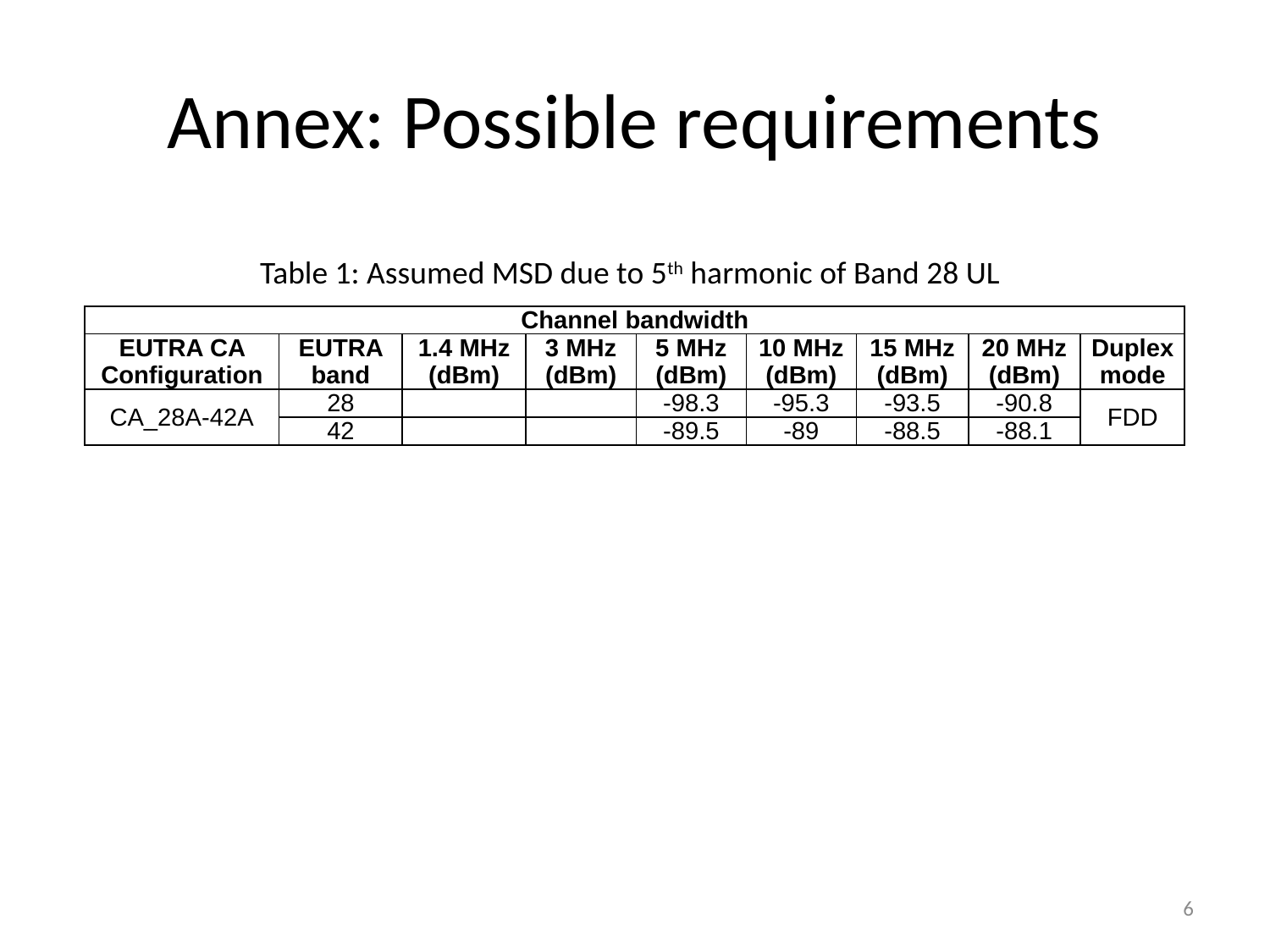

# Annex: Possible requirements
Table 1: Assumed MSD due to 5th harmonic of Band 28 UL
| Channel bandwidth |  |  |  |  |  |  |  |  |
| --- | --- | --- | --- | --- | --- | --- | --- | --- |
| EUTRA CA Configuration | EUTRA band | 1.4 MHz (dBm) | 3 MHz (dBm) | 5 MHz (dBm) | 10 MHz (dBm) | 15 MHz (dBm) | 20 MHz (dBm) | Duplex mode |
| CA\_28A-42A | 28 |  |  | -98.3 | -95.3 | -93.5 | -90.8 | FDD |
|  | 42 |  |  | -89.5 | -89 | -88.5 | -88.1 |  |
6